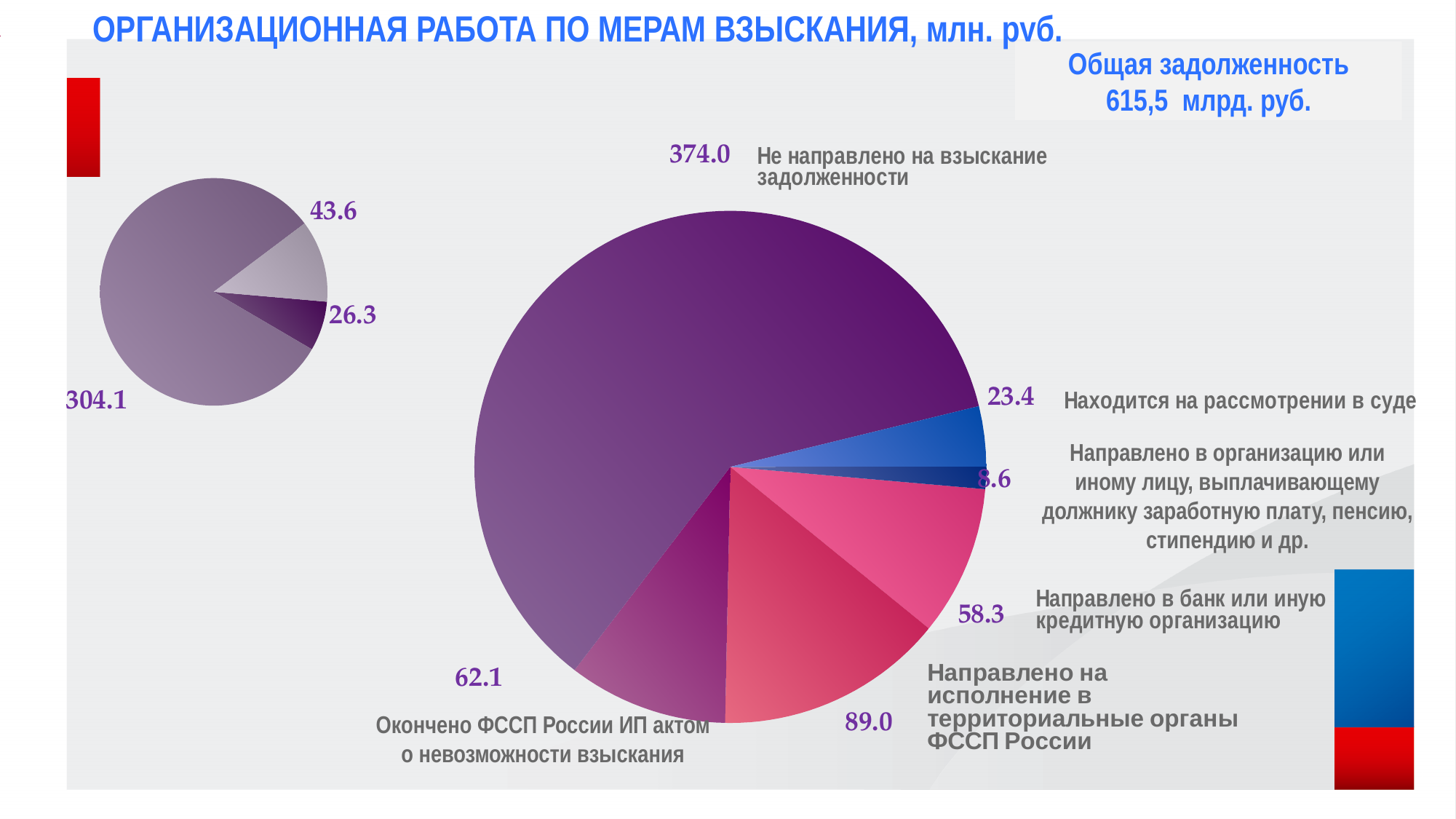

ОРГАНИЗАЦИОННАЯ РАБОТА ПО МЕРАМ ВЗЫСКАНИЯ, млн. руб.

### Chart

| Category | Общая задолженность на 01.06.2016 - 150.2 млрд. руб. |
|---|---|
| не направлены требования | 26.3 |
|  | None |
| не напралено в суд | 304.1 |
| не направлено в ССП | 43.6 |

### Chart

| Category |
|---|
Общая задолженность
615,5  млрд. руб.

### Chart

| Category | Общая задолженность на 01.11.2017 - 101.752.4 млн. руб. |  |
|---|---|---|
| Направлено в банк или иную кредитную организацию | 58.33 | None |
| Направлено на исполненеии в территориальных органах ФССП России  | 88.993 | None |
| Окончено ФССП России актом о невозможности взыскания  | 62.088 | None |
| не приняты дальнейшие меры | 374.04699999999974 | None |
| находятся в суде | 23.433 | None |
| Направлено в организацию или иному лицу, выплачивающему должнику заработную плату, пенсию, стипендию и др. | 8.6 | None |

Направлено в организацию или иному лицу, выплачивающему должнику заработную плату, пенсию, стипендию и др.
Окончено ФССП России ИП актом о невозможности взыскания
4